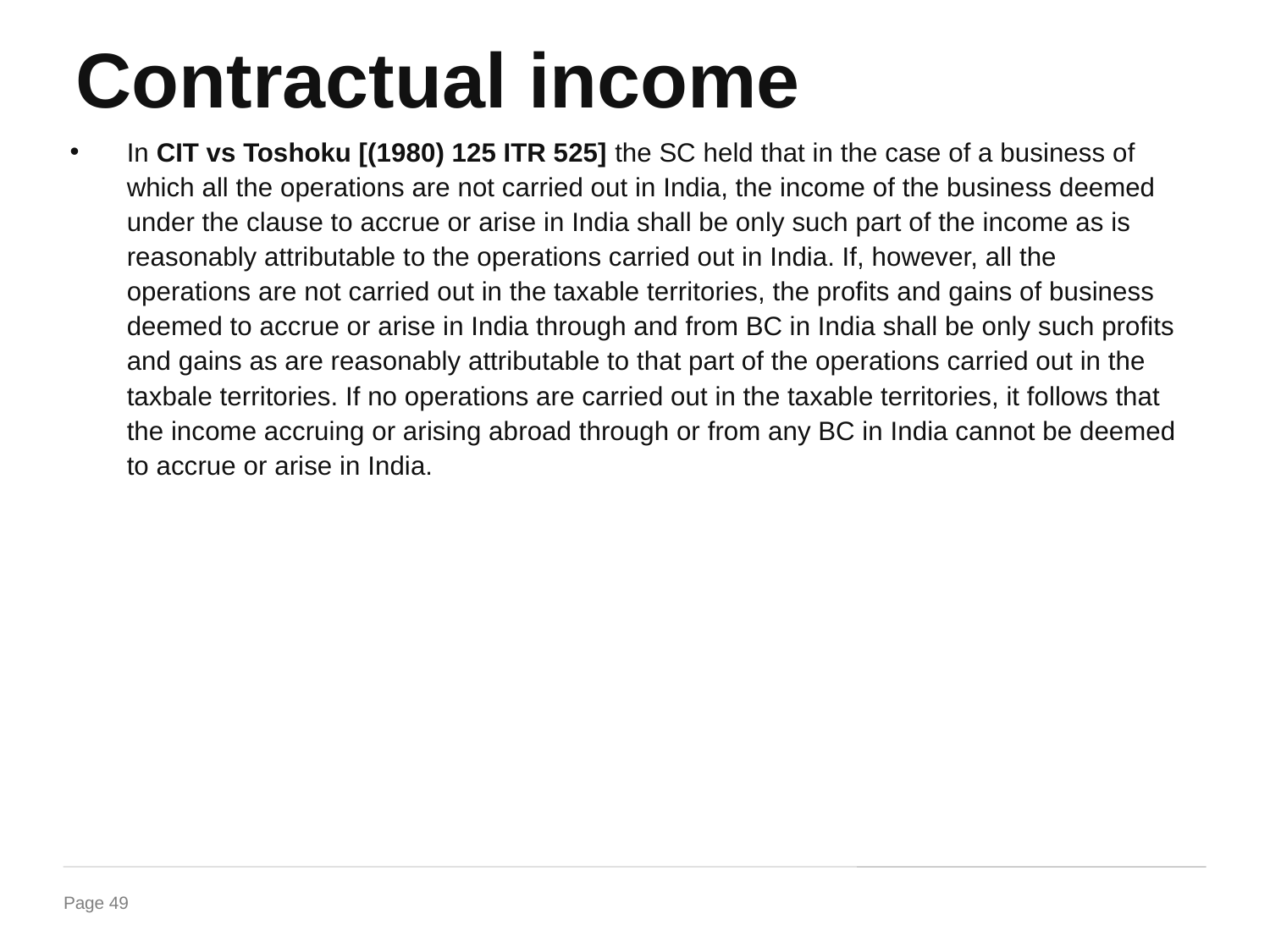

Contractual income
In CIT vs Toshoku [(1980) 125 ITR 525] the SC held that in the case of a business of which all the operations are not carried out in India, the income of the business deemed under the clause to accrue or arise in India shall be only such part of the income as is reasonably attributable to the operations carried out in India. If, however, all the operations are not carried out in the taxable territories, the profits and gains of business deemed to accrue or arise in India through and from BC in India shall be only such profits and gains as are reasonably attributable to that part of the operations carried out in the taxbale territories. If no operations are carried out in the taxable territories, it follows that the income accruing or arising abroad through or from any BC in India cannot be deemed to accrue or arise in India.